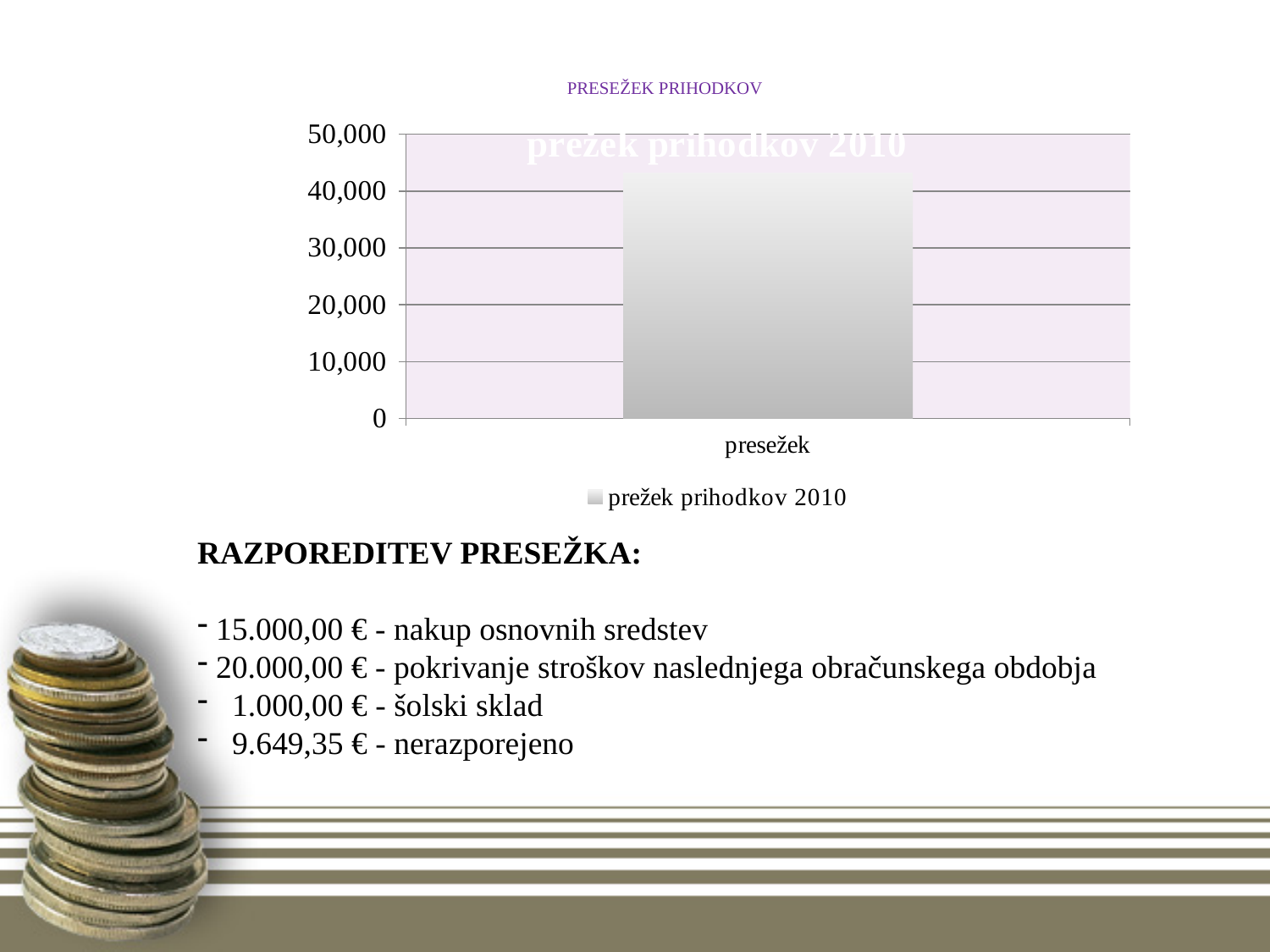

# PRESEŽEK PRIHODKOV

### Chart:

| Category | prežek prihodkov 2010 |
|---|---|
| presežek | 43122.61 |
RAZPOREDITEV PRESEŽKA:

 15.000,00 € - nakup osnovnih sredstev
 20.000,00 € - pokrivanje stroškov naslednjega obračunskega obdobja
   1.000,00 € - šolski sklad
   9.649,35 € - nerazporejeno